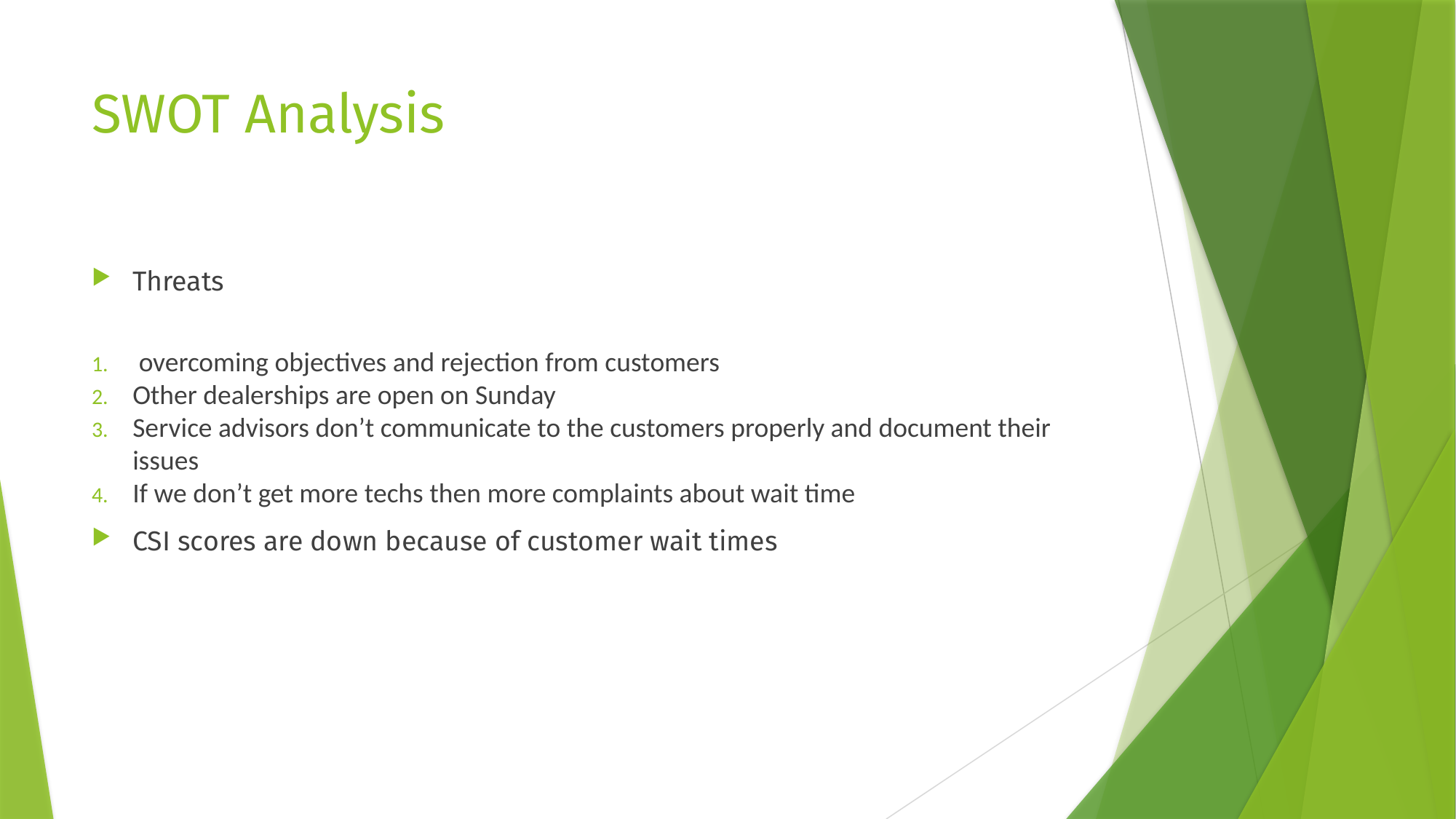

# SWOT Analysis
Threats

 overcoming objectives and rejection from customers
Other dealerships are open on Sunday
Service advisors don’t communicate to the customers properly and document their issues
If we don’t get more techs then more complaints about wait time
CSI scores are down because of customer wait times